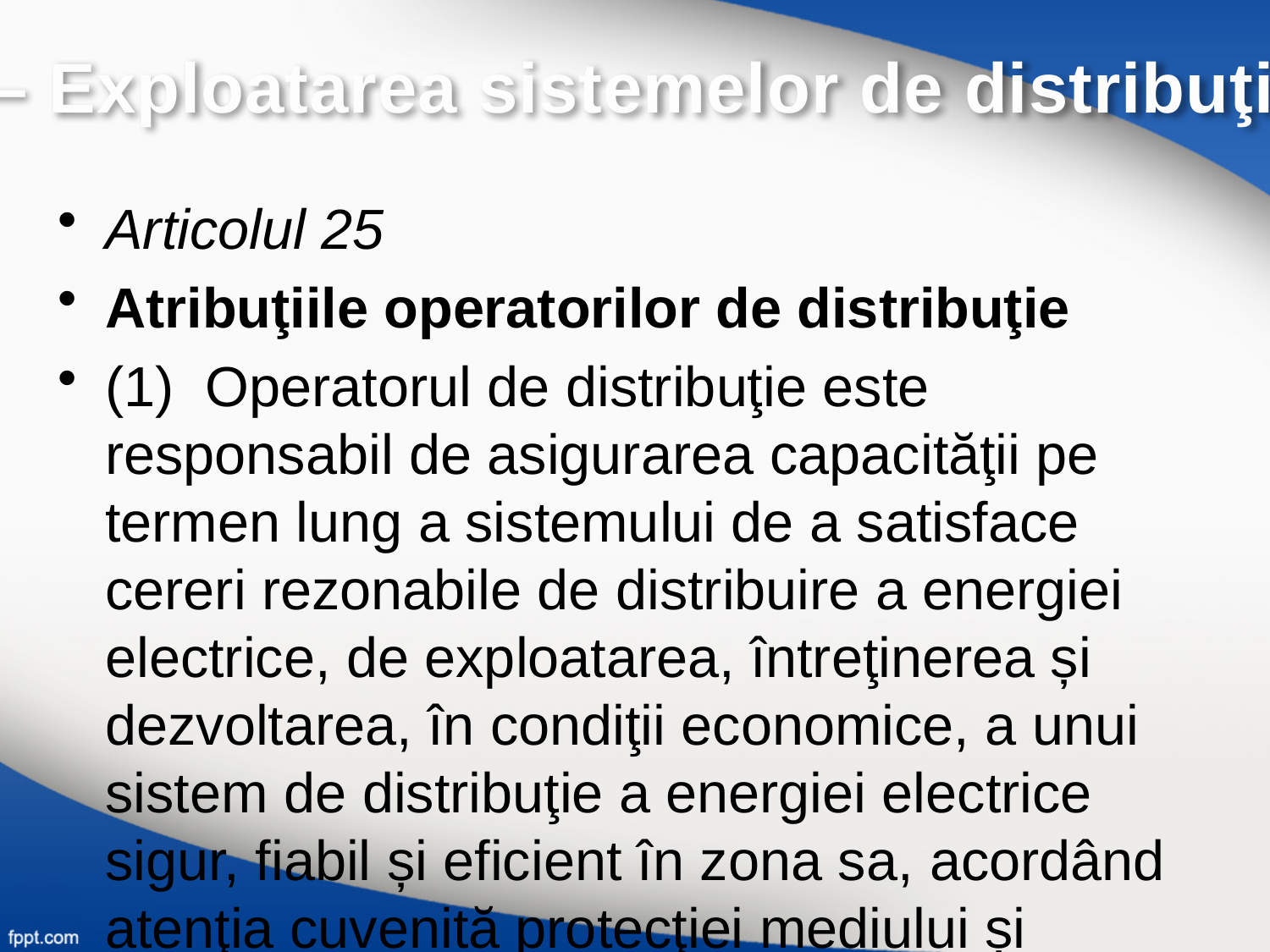

VI – Exploatarea sistemelor de distribuţie
Articolul 25
Atribuţiile operatorilor de distribuţie
(1)  Operatorul de distribuţie este responsabil de asigurarea capacităţii pe termen lung a sistemului de a satisface cereri rezonabile de distribuire a energiei electrice, de exploatarea, întreţinerea și dezvoltarea, în condiţii economice, a unui sistem de distribuţie a energiei electrice sigur, fiabil și eficient în zona sa, acordând atenţia cuvenită protecţiei mediului și promovării eficienţei energetice.